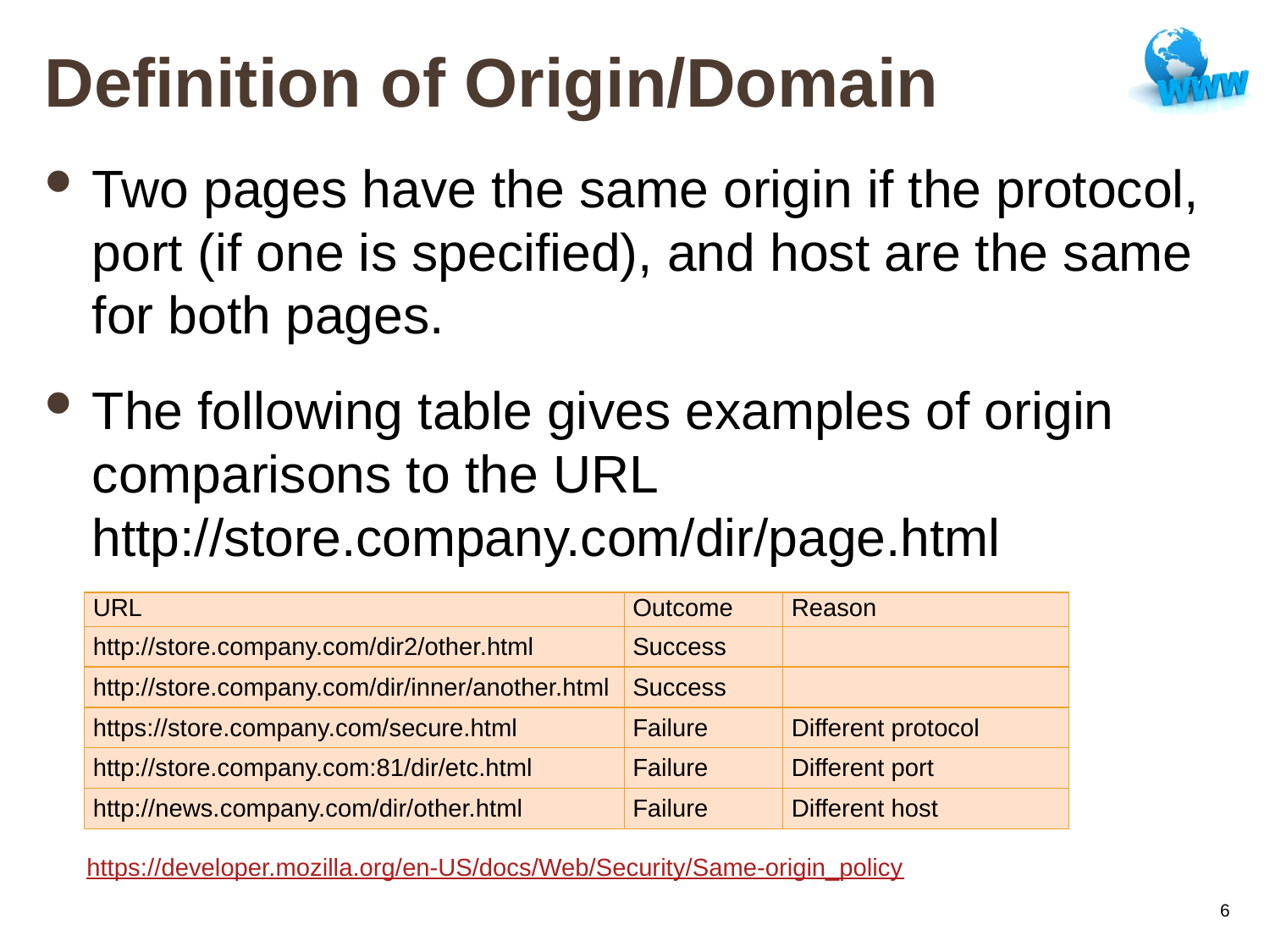

# Definition of Origin/Domain
Two pages have the same origin if the protocol, port (if one is specified), and host are the same for both pages.
The following table gives examples of origin comparisons to the URL http://store.company.com/dir/page.html
| URL | Outcome | Reason |
| --- | --- | --- |
| http://store.company.com/dir2/other.html | Success |  |
| http://store.company.com/dir/inner/another.html | Success |  |
| https://store.company.com/secure.html | Failure | Different protocol |
| http://store.company.com:81/dir/etc.html | Failure | Different port |
| http://news.company.com/dir/other.html | Failure | Different host |
https://developer.mozilla.org/en-US/docs/Web/Security/Same-origin_policy
6